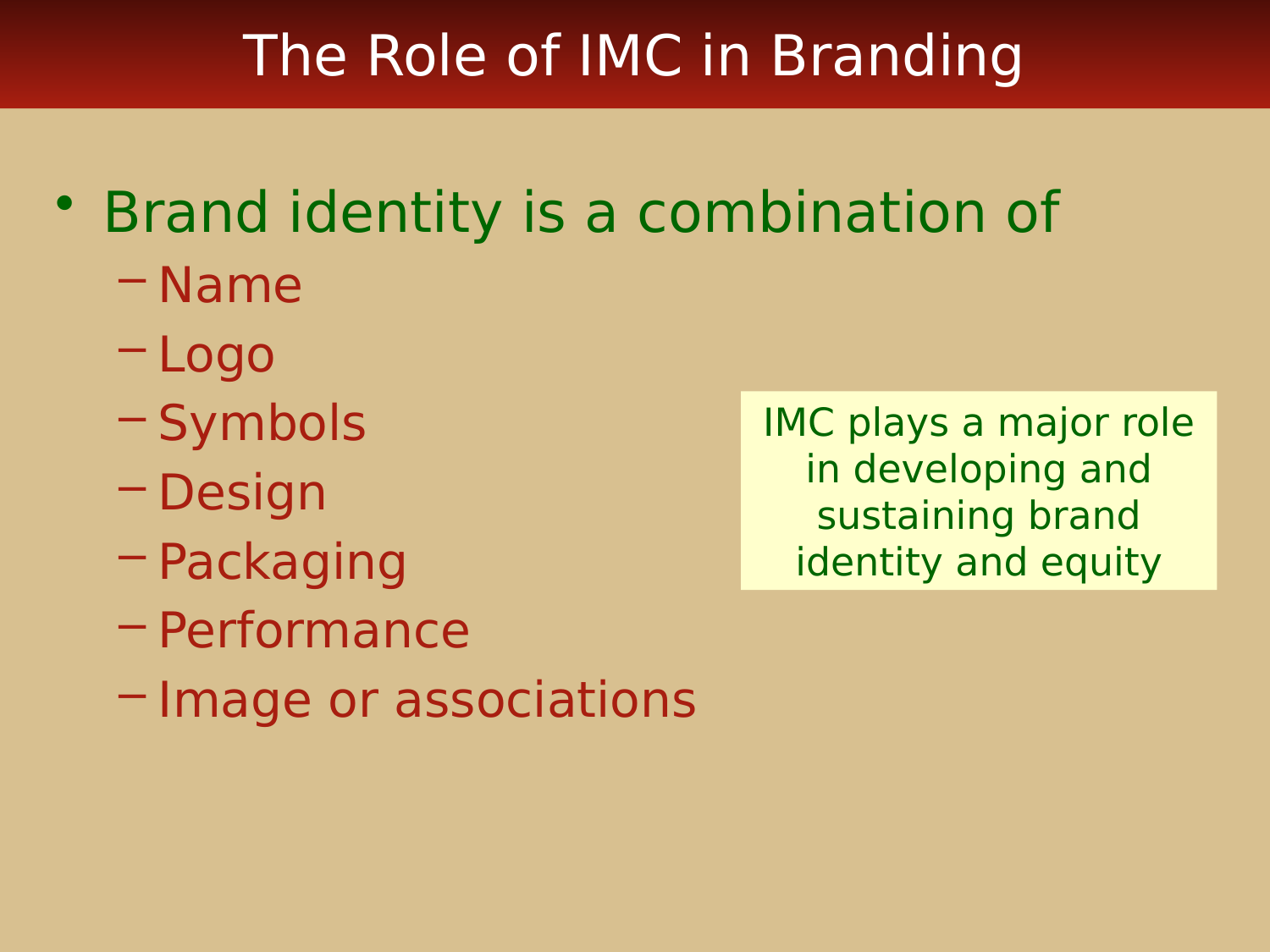

# The Role of IMC in Branding
Brand identity is a combination of
Name
Logo
Symbols
Design
Packaging
Performance
Image or associations

IMC plays a major role in developing and sustaining brand identity and equity